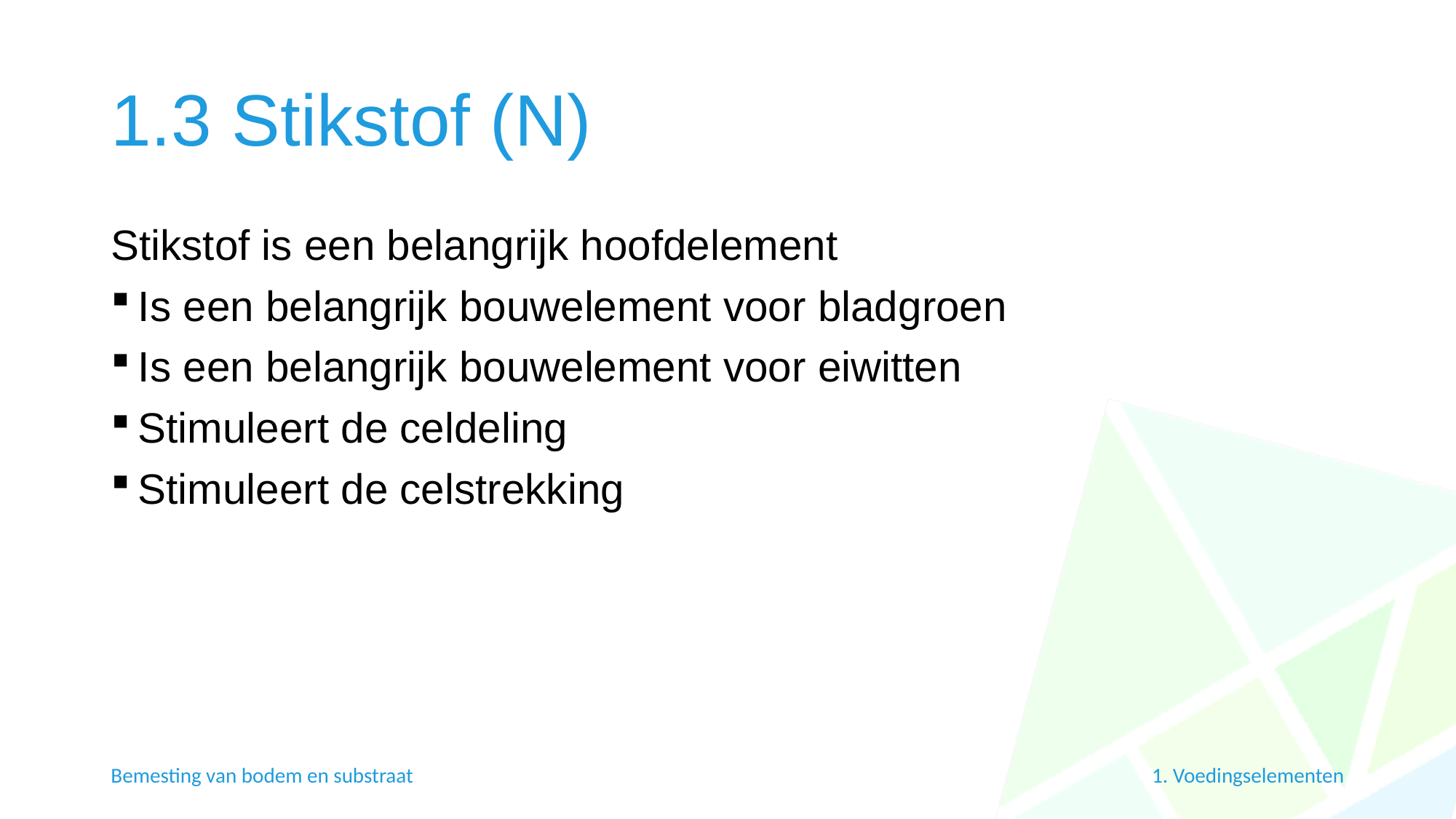

# 1.3 Stikstof (N)
Stikstof is een belangrijk hoofdelement
Is een belangrijk bouwelement voor bladgroen
Is een belangrijk bouwelement voor eiwitten
Stimuleert de celdeling
Stimuleert de celstrekking
Bemesting van bodem en substraat

1. Voedingselementen